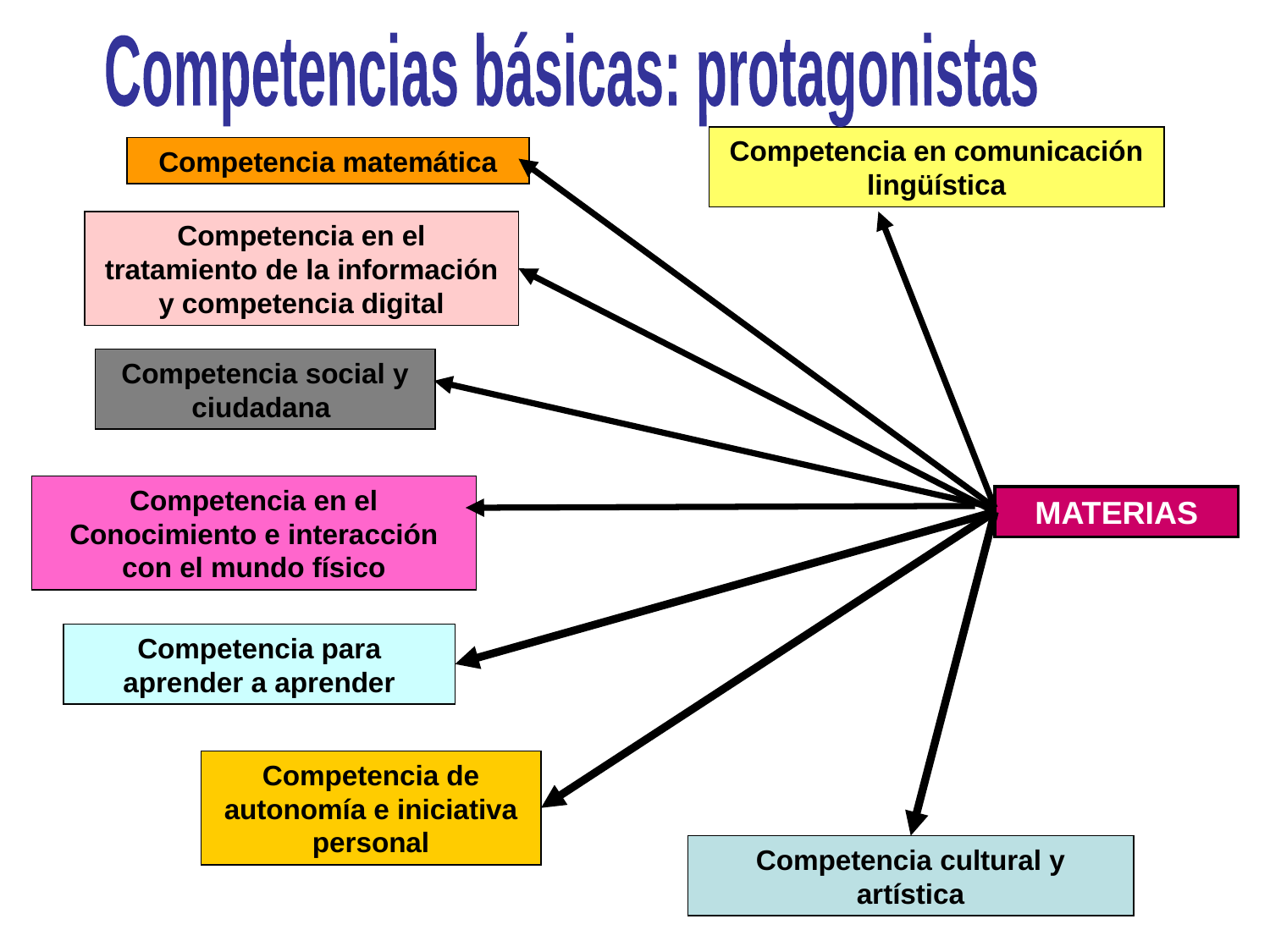

Competencias básicas: protagonistas
Competencia en comunicación lingüística
Competencia matemática

Competencia en el tratamiento de la información y competencia digital

Competencia social y ciudadana

Competencia en el Conocimiento e interacción con el mundo físico
MATERIAS

Competencia para aprender a aprender
Competencia de autonomía e iniciativa personal
Competencia cultural y artística